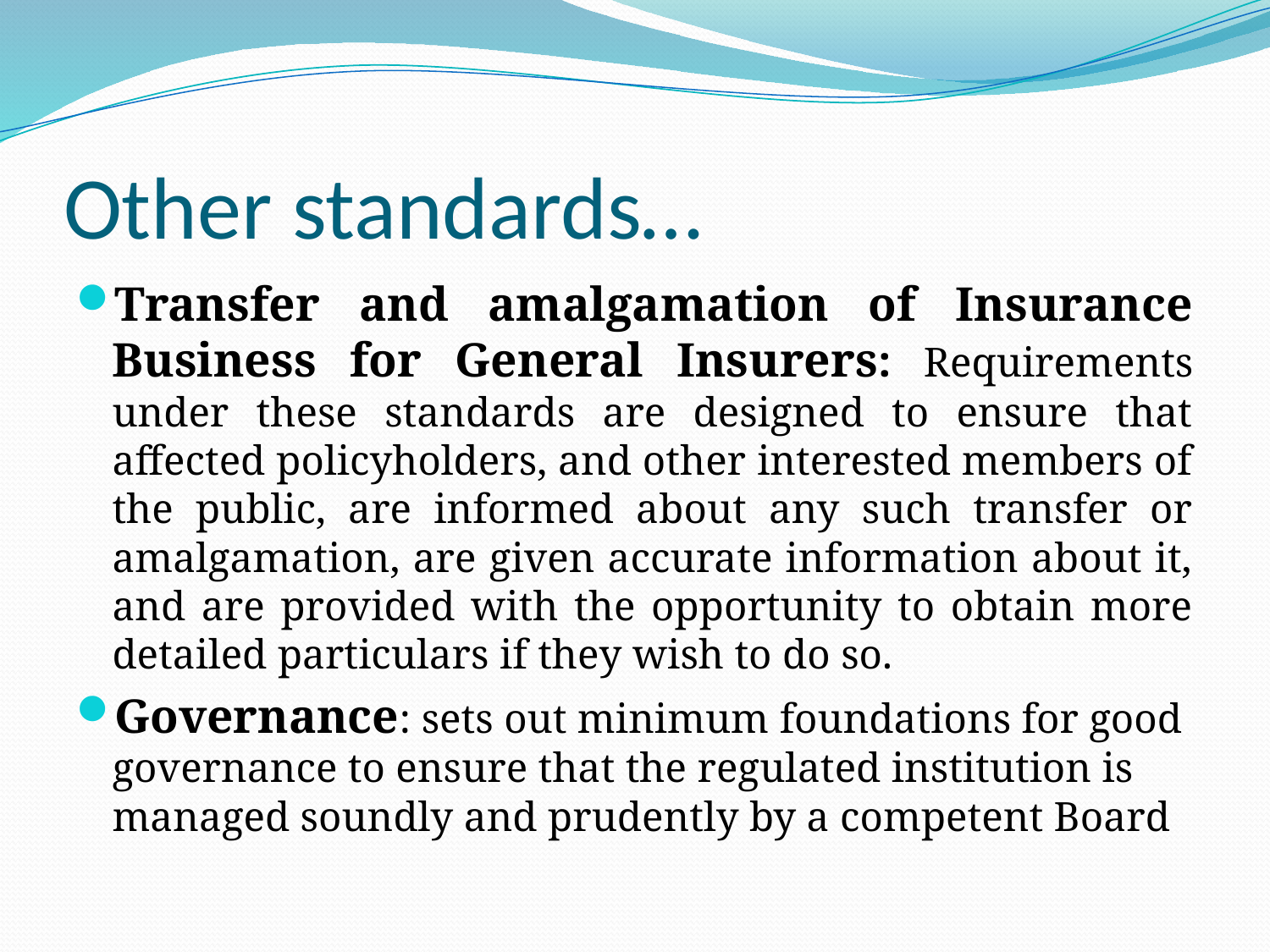

# Other standards…
Transfer and amalgamation of Insurance Business for General Insurers: Requirements under these standards are designed to ensure that affected policyholders, and other interested members of the public, are informed about any such transfer or amalgamation, are given accurate information about it, and are provided with the opportunity to obtain more detailed particulars if they wish to do so.
Governance: sets out minimum foundations for good governance to ensure that the regulated institution is managed soundly and prudently by a competent Board